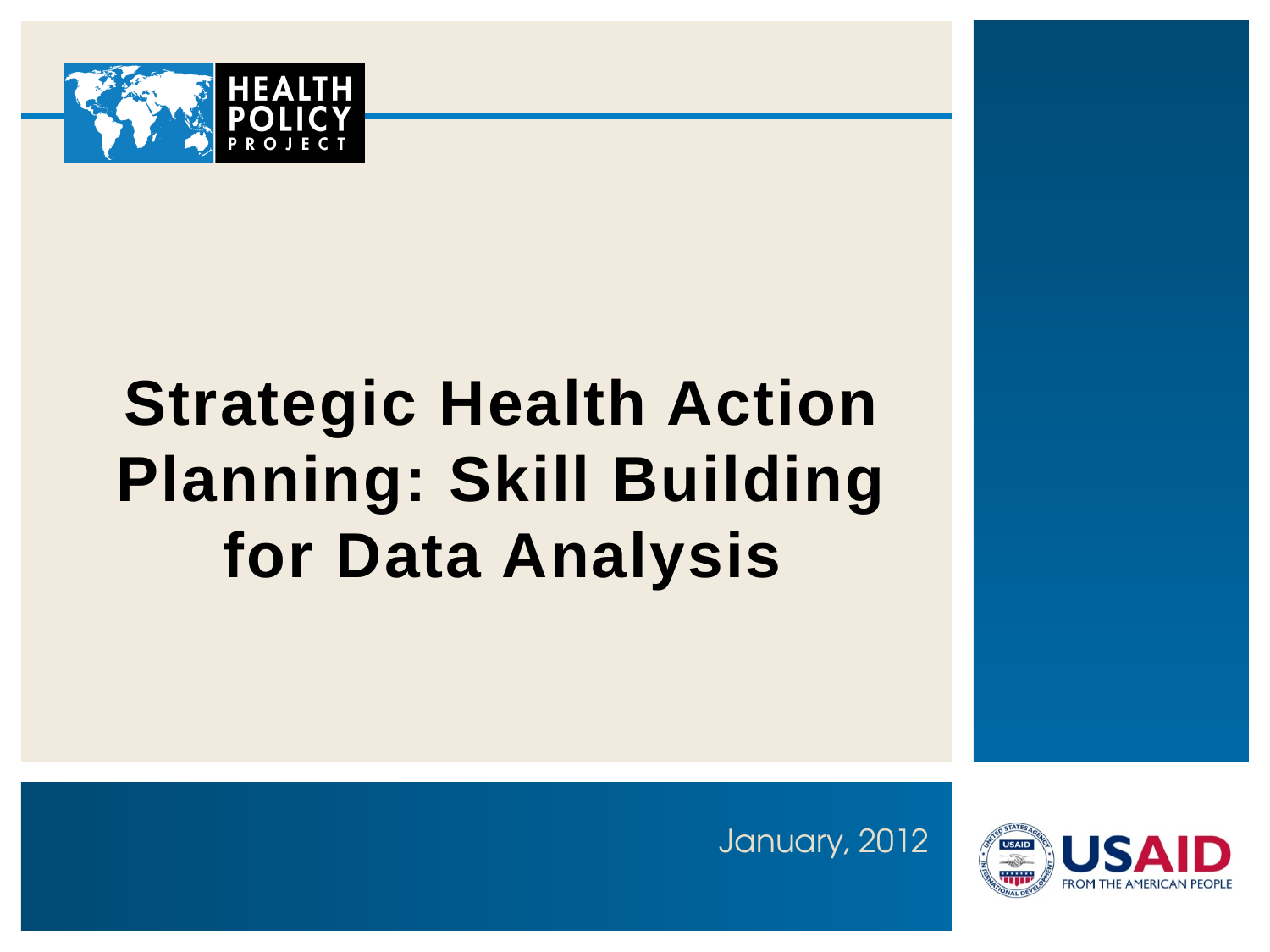

# Strategic Health Action Planning: Skill Building for Data Analysis
January, 2012